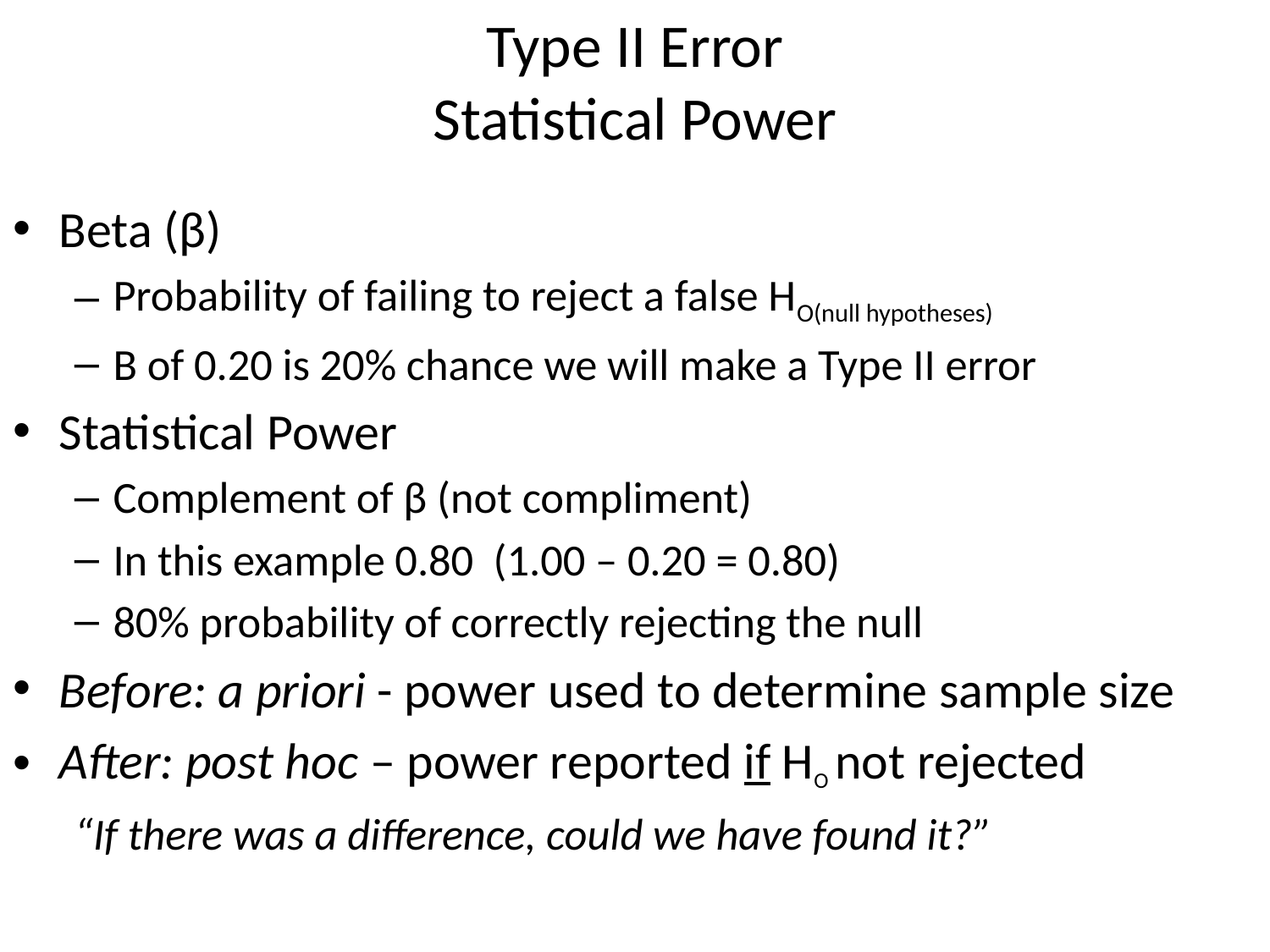

# Type II Error Statistical Power
Beta (β)
Probability of failing to reject a false HO(null hypotheses)
Β of 0.20 is 20% chance we will make a Type II error
Statistical Power
Complement of β (not compliment)
In this example 0.80  (1.00 – 0.20 = 0.80)
80% probability of correctly rejecting the null
Before: a priori - power used to determine sample size
After: post hoc – power reported if HO not rejected
“If there was a difference, could we have found it?”